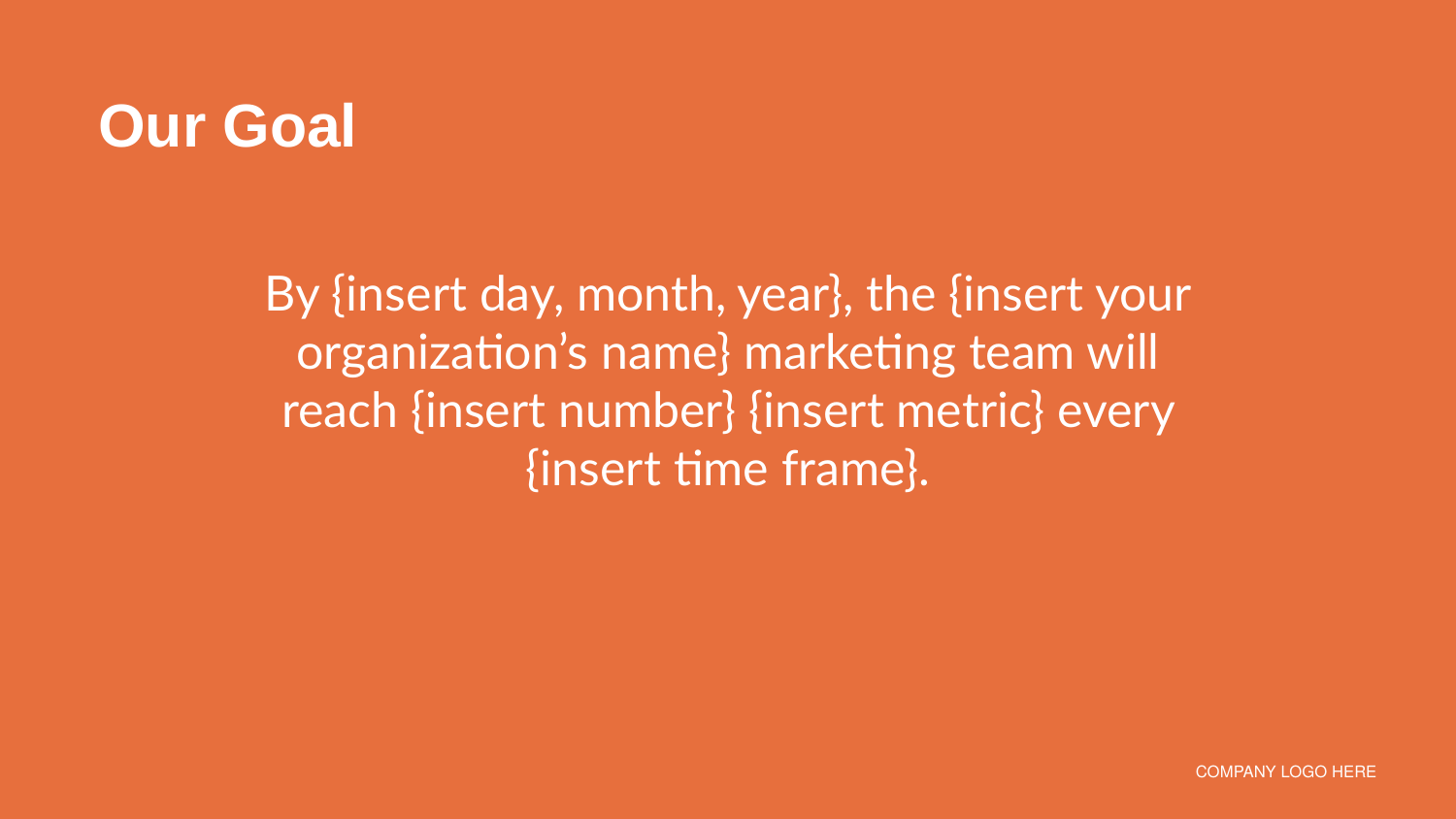

Our Goal
By {insert day, month, year}, the {insert your organization’s name} marketing team will reach {insert number} {insert metric} every {insert time frame}.

COMPANY LOGO HERE